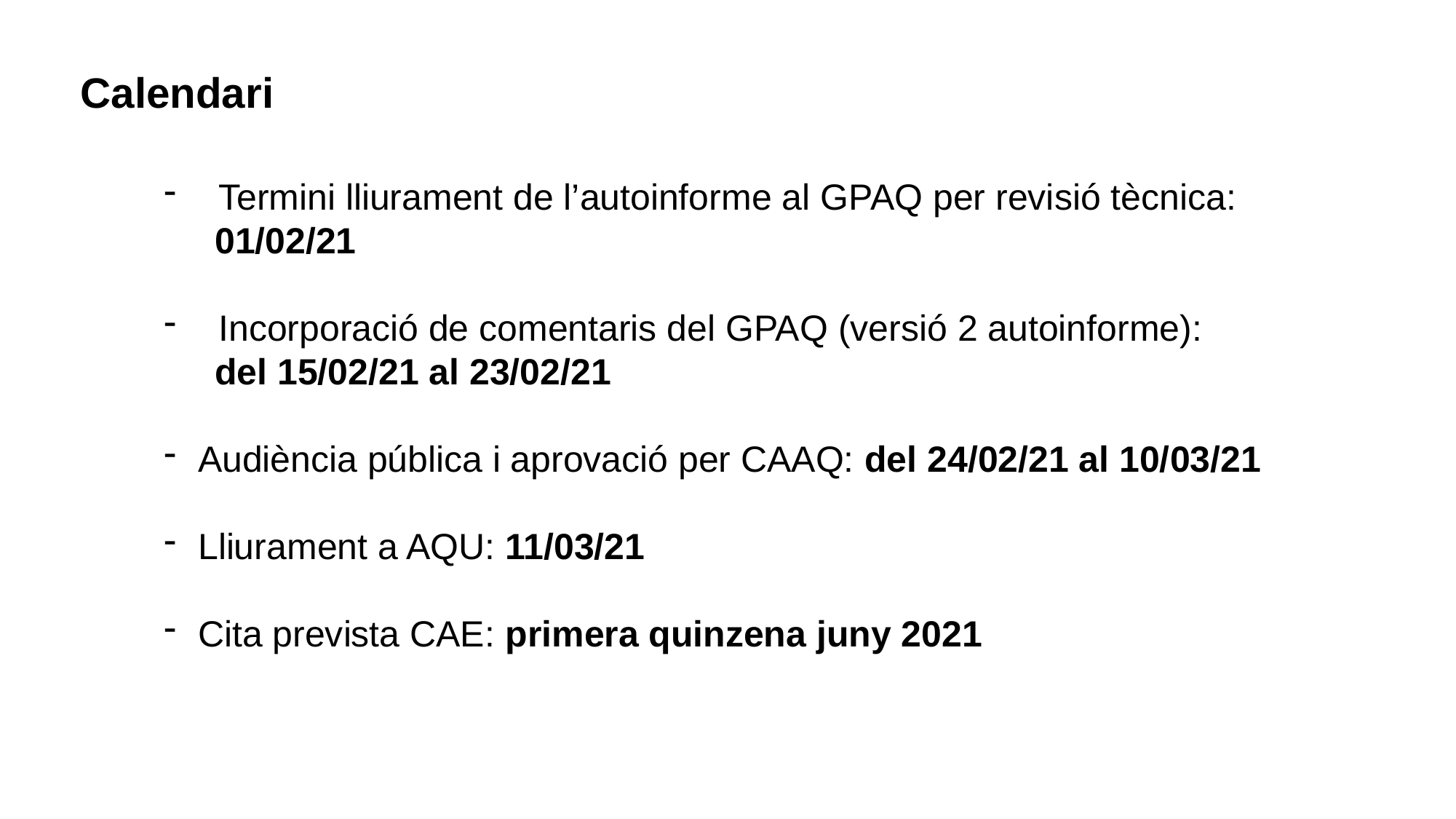

Calendari
Termini lliurament de l’autoinforme al GPAQ per revisió tècnica:
     01/02/21

Incorporació de comentaris del GPAQ (versió 2 autoinforme):
     del 15/02/21 al 23/02/21

Audiència pública i aprovació per CAAQ: del 24/02/21 al 10/03/21

Lliurament a AQU: 11/03/21

Cita prevista CAE: primera quinzena juny 2021